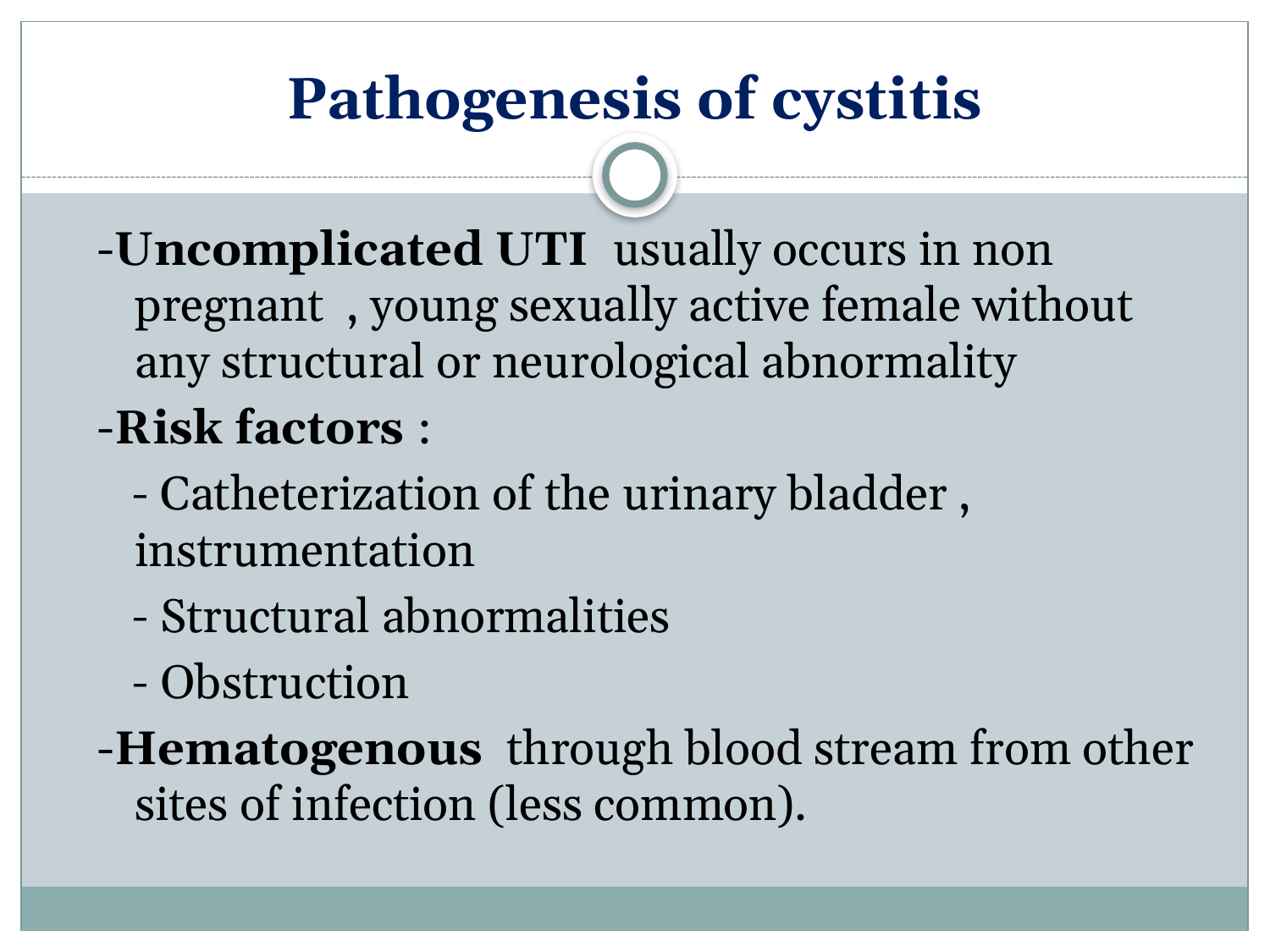

# Pathogenesis of cystitis
-Uncomplicated UTI  usually occurs in non pregnant  , young sexually active female without any structural or neurological abnormality
-Risk factors :
   - Catheterization of the urinary bladder , instrumentation
   - Structural abnormalities
   - Obstruction
-Hematogenous  through blood stream from other sites of infection (less common).